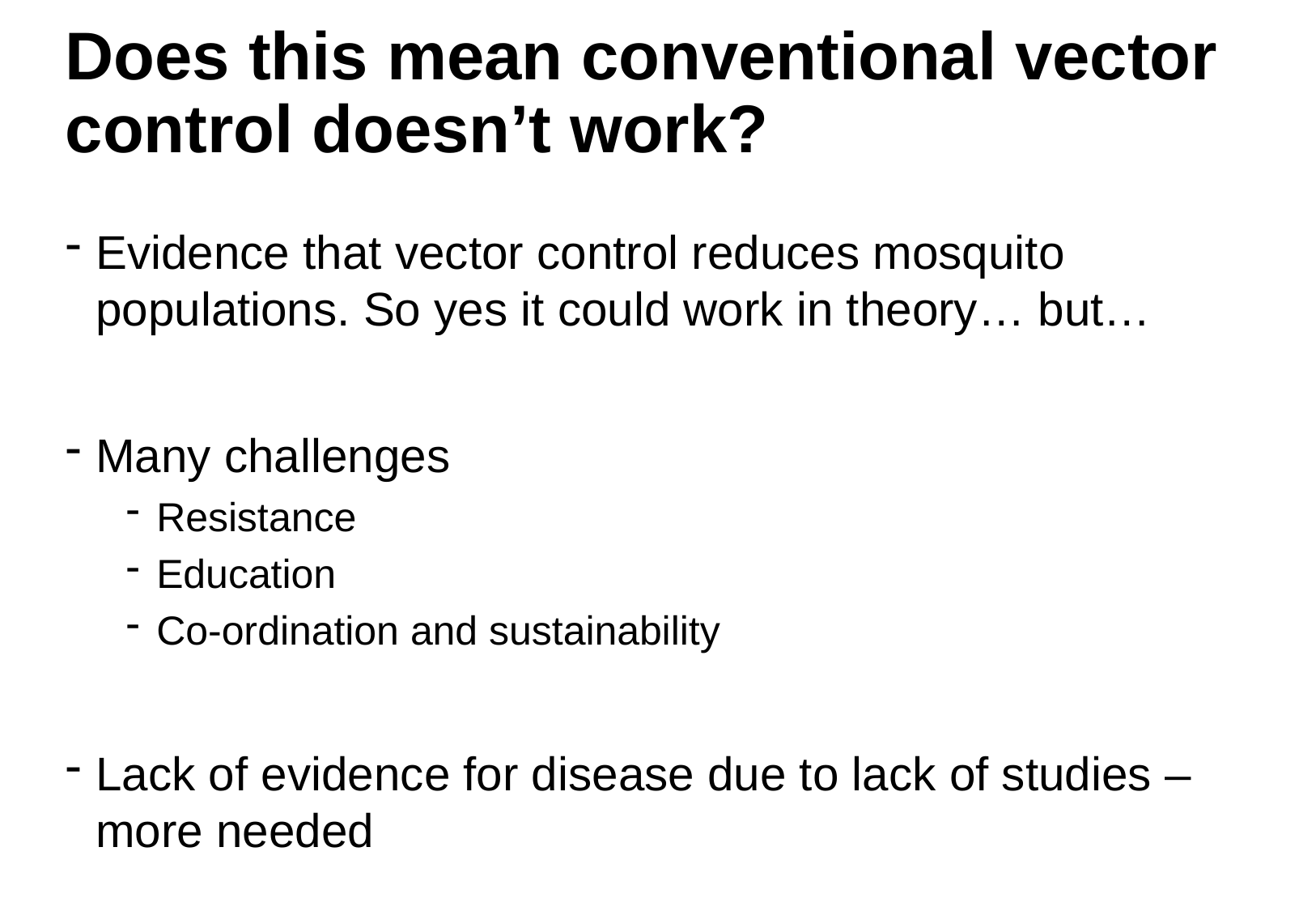

# Does this mean conventional vector control doesn’t work?
Evidence that vector control reduces mosquito populations. So yes it could work in theory… but…

Many challenges
Resistance
Education
Co-ordination and sustainability

Lack of evidence for disease due to lack of studies – more needed